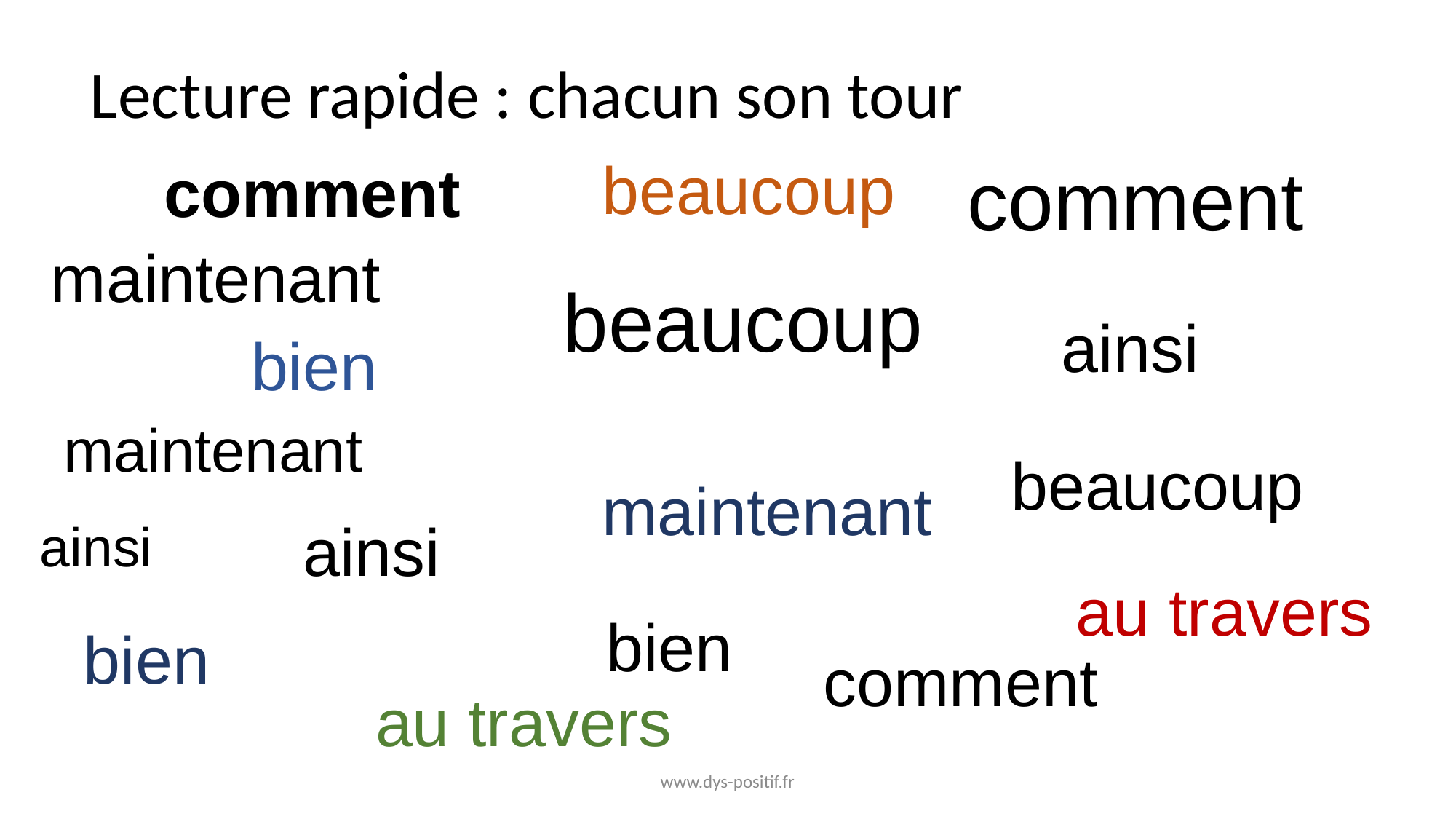

# Lecture rapide : chacun son tour
beaucoup
comment
comment
maintenant
beaucoup
ainsi
bien
maintenant
beaucoup
maintenant
ainsi
ainsi
au travers
bien
bien
comment
au travers
www.dys-positif.fr